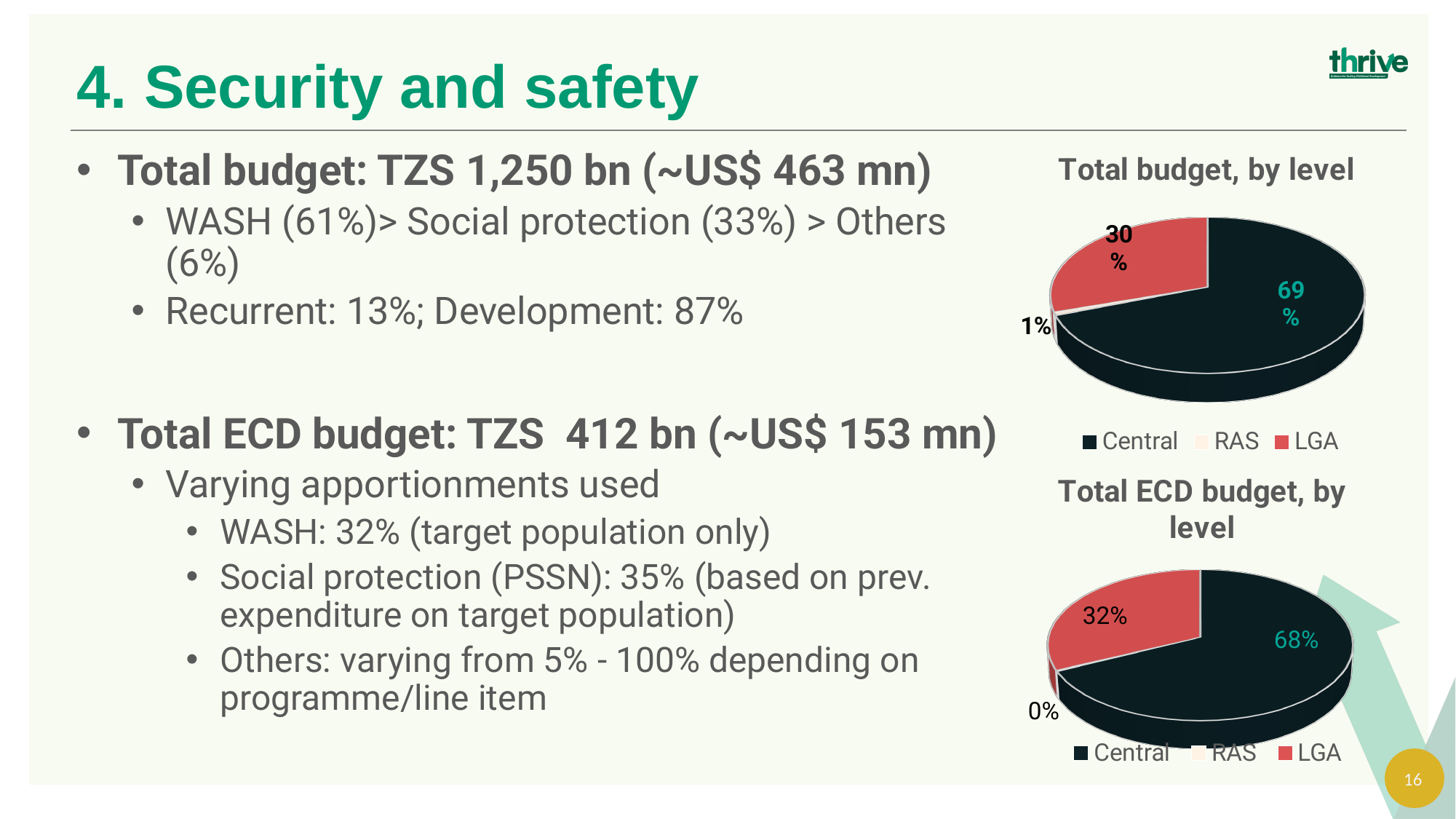

4. Security and safety

[unsupported chart]

Total budget: TZS 1,250 bn (~US$ 463 mn)
WASH (61%)> Social protection (33%) > Others (6%)
Recurrent: 13%; Development: 87%

Total ECD budget: TZS  412 bn (~US$ 153 mn)
Varying apportionments used
WASH: 32% (target population only)
Social protection (PSSN): 35% (based on prev. expenditure on target population)
Others: varying from 5% - 100% depending on programme/line item

[unsupported chart]